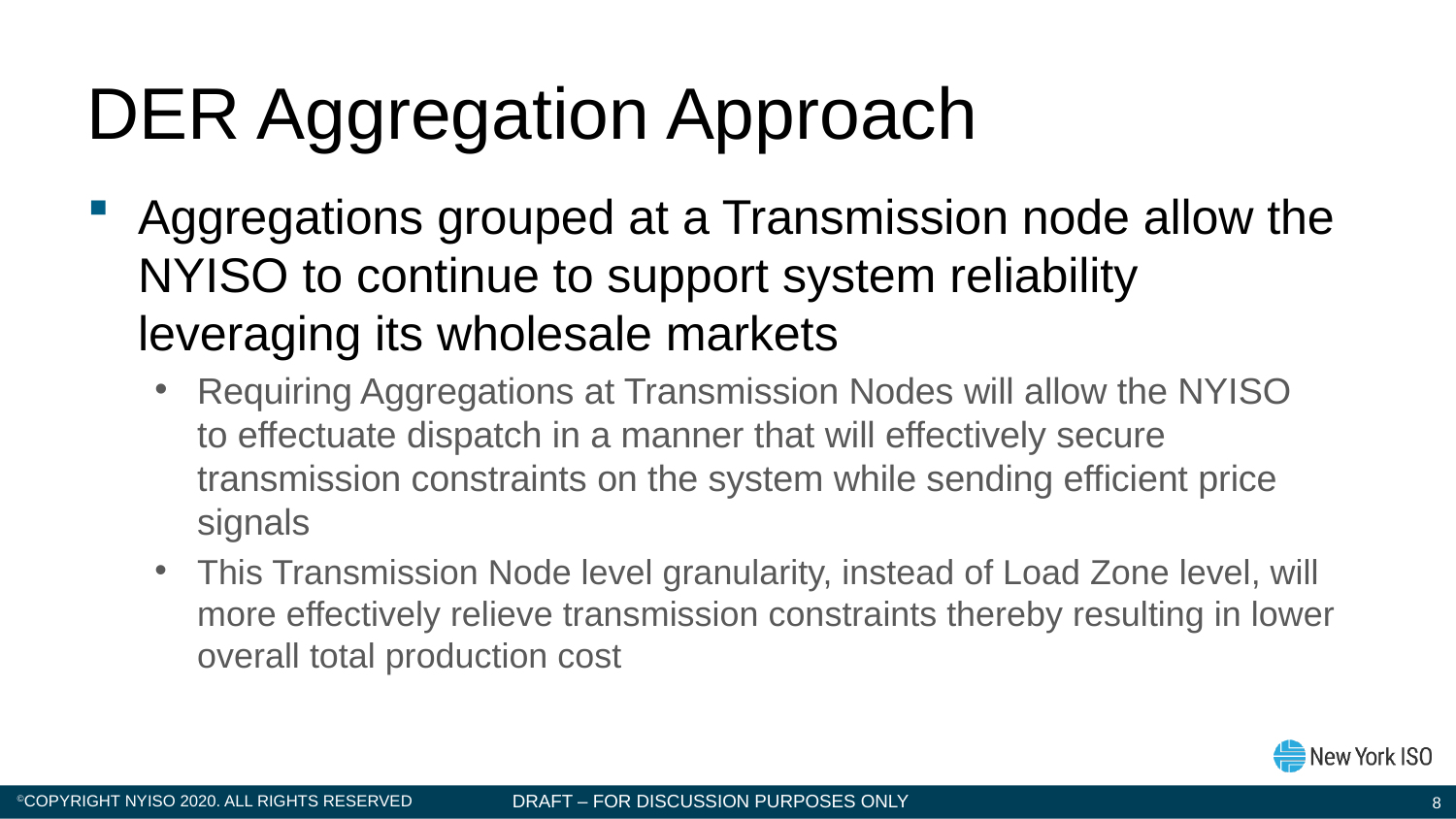

# DER Aggregation Approach
Aggregations grouped at a Transmission node allow the NYISO to continue to support system reliability leveraging its wholesale markets
Requiring Aggregations at Transmission Nodes will allow the NYISO
to effectuate dispatch in a manner that will effectively secure transmission constraints on the system while sending efficient price signals
This Transmission Node level granularity, instead of Load Zone level, will more effectively relieve transmission constraints thereby resulting in lower overall total production cost